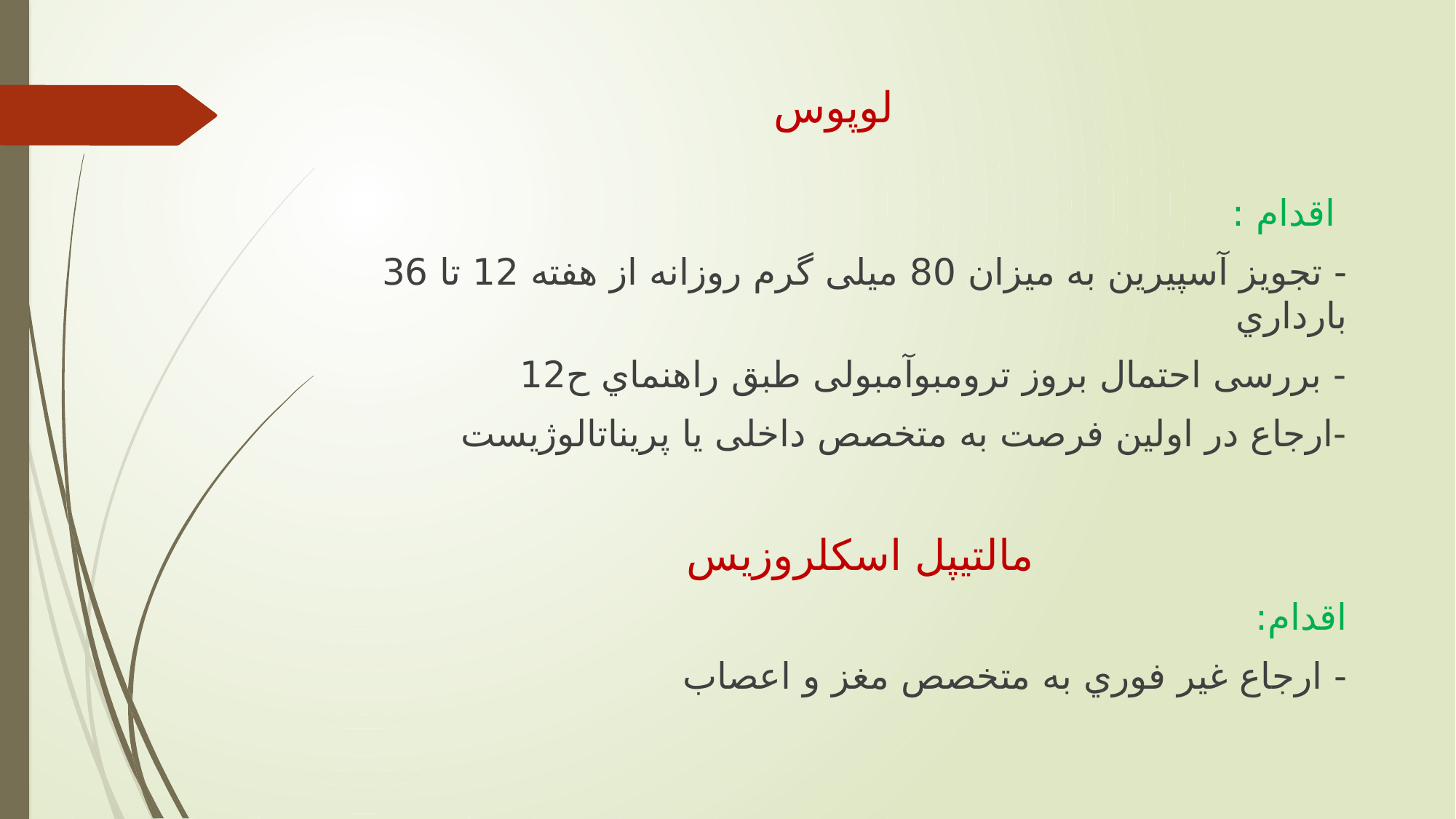

# لوپوس
 اقدام :
- تجويز آسپیرين به میزان 80 میلی گرم روزانه از هفته 12 تا 36 بارداري
- بررسی احتمال بروز ترومبوآمبولی طبق راهنماي ح12
-ارجاع در اولین فرصت به متخصص داخلی يا پريناتالوژيست

مالتیپل اسکلروزیس
اقدام:
- ارجاع غیر فوري به متخصص مغز و اعصاب